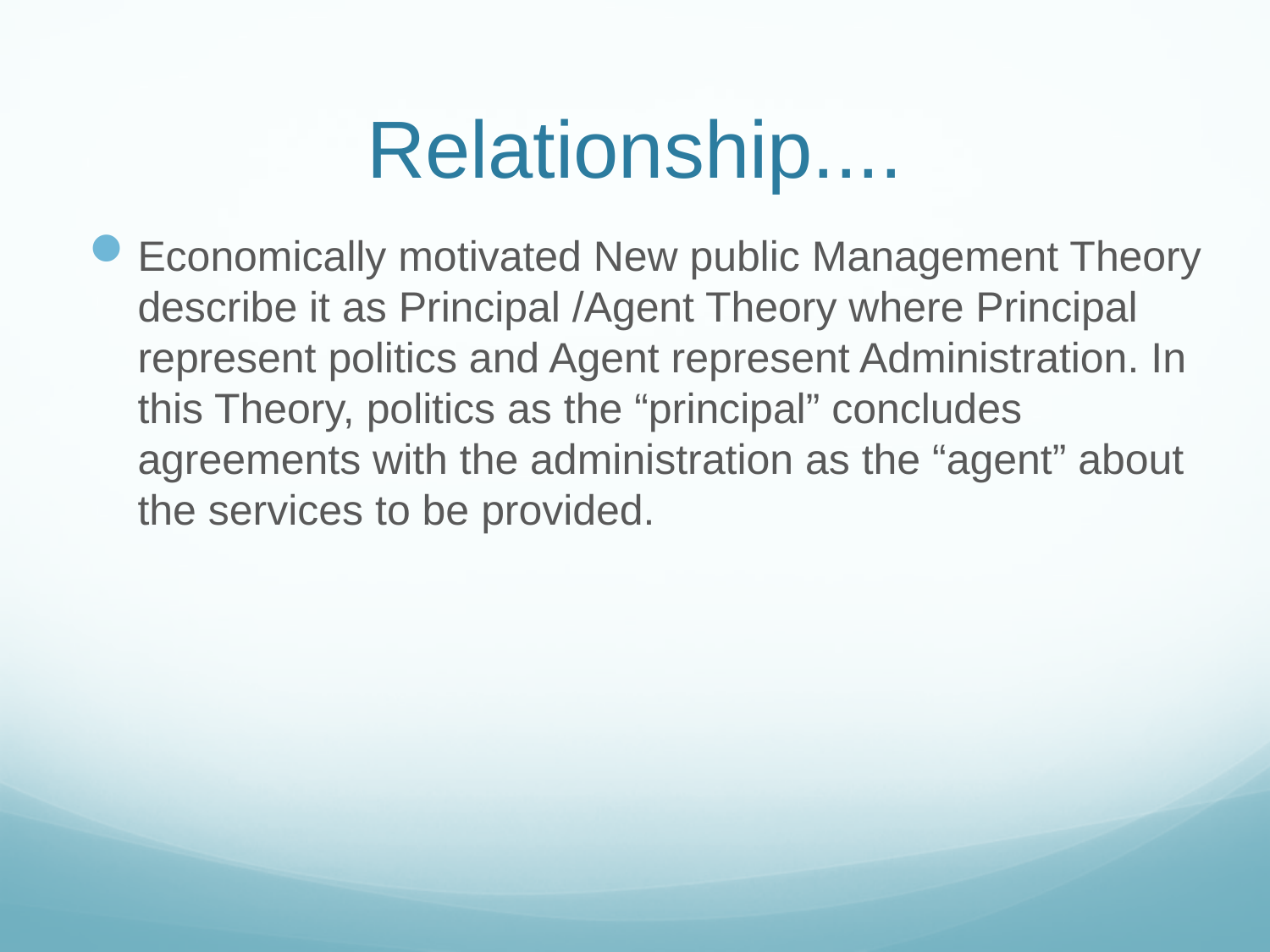

# Relationship....
Economically motivated New public Management Theory describe it as Principal /Agent Theory where Principal represent politics and Agent represent Administration. In this Theory, politics as the “principal” concludes agreements with the administration as the “agent” about the services to be provided.